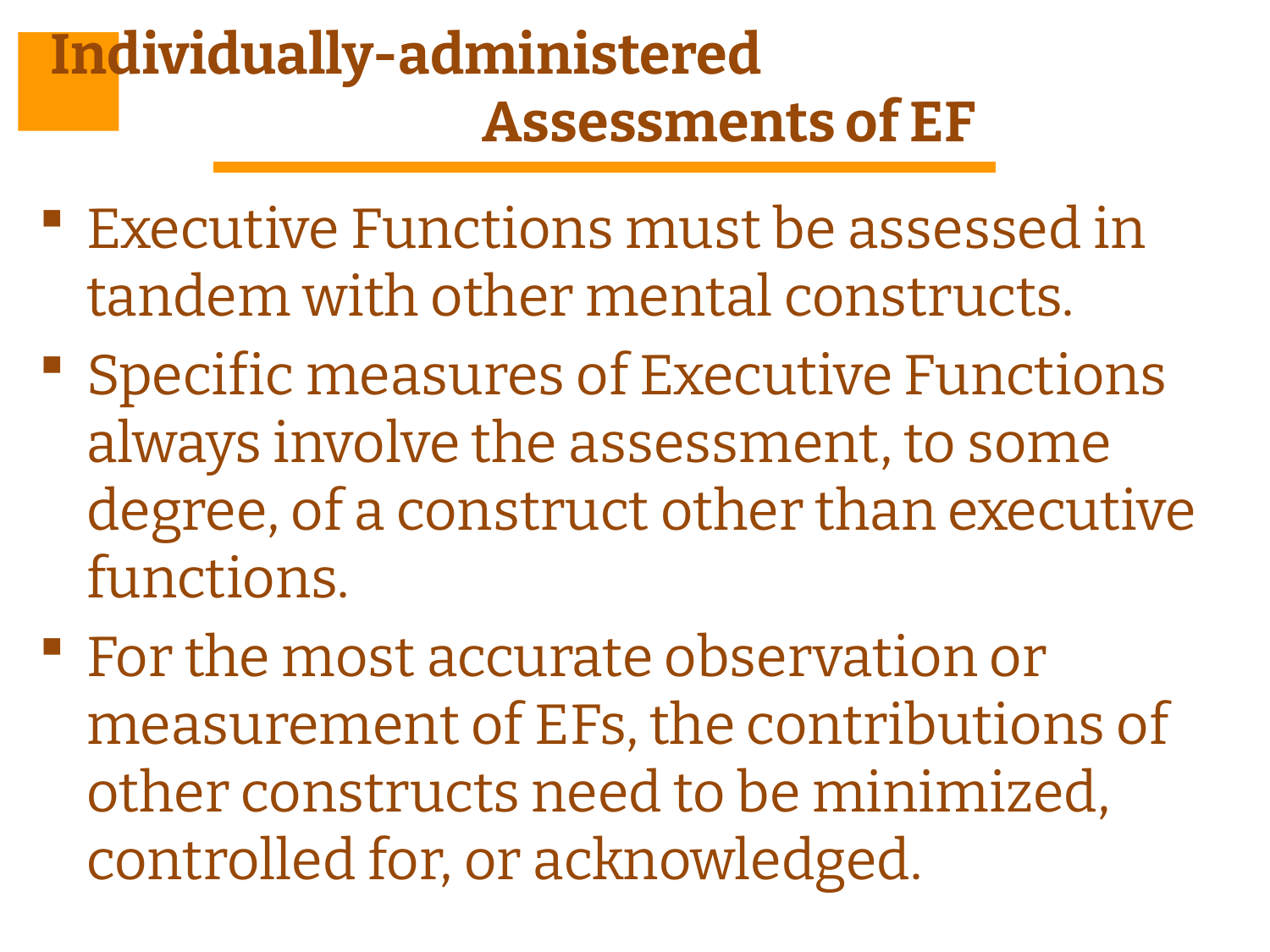

# Individually-administered Assessments of EF

Executive Functions must be assessed in tandem with other mental constructs.
Specific measures of Executive Functions always involve the assessment, to some degree, of a construct other than executive functions.
For the most accurate observation or measurement of EFs, the contributions of other constructs need to be minimized, controlled for, or acknowledged.